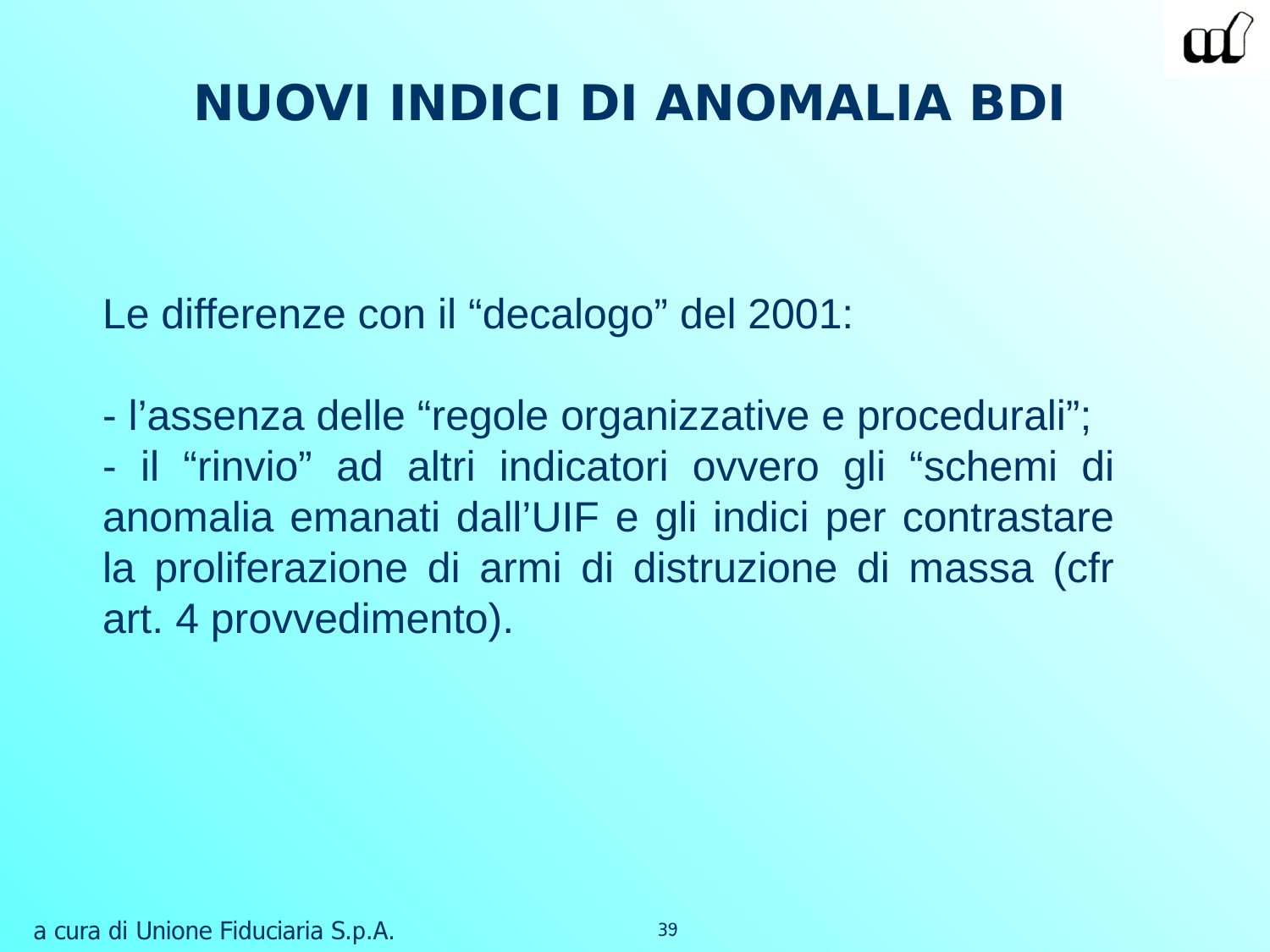

NUOVI INDICI DI ANOMALIA BDI

Le differenze con il “decalogo” del 2001:

- l’assenza delle “regole organizzative e procedurali”;
- il “rinvio” ad altri indicatori ovvero gli “schemi di anomalia emanati dall’UIF e gli indici per contrastare la proliferazione di armi di distruzione di massa (cfr art. 4 provvedimento).